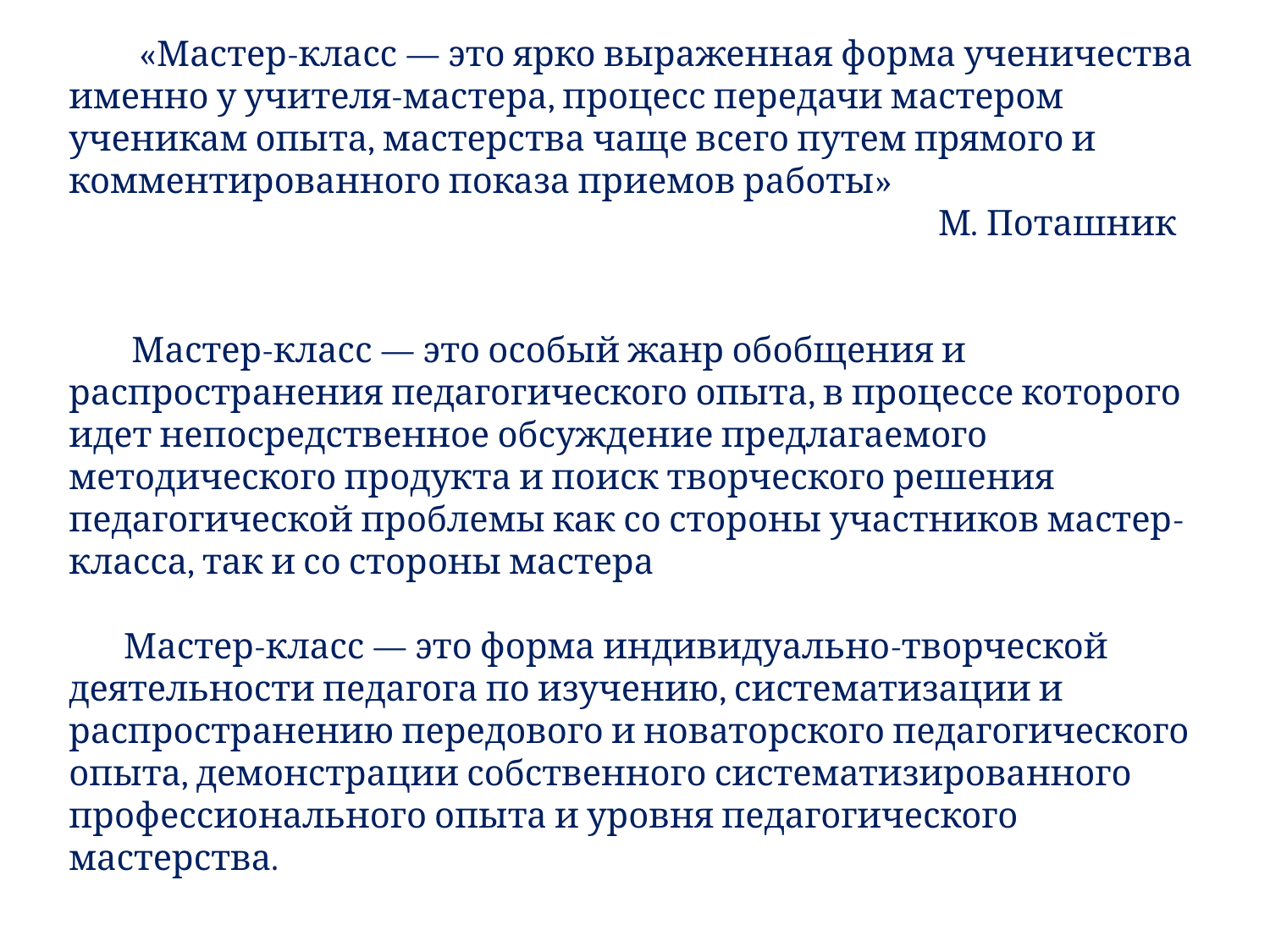

# «Мастер-класс — это ярко выраженная форма ученичества именно у учителя-мастера, процесс передачи мастером ученикам опыта, мастерства чаще всего путем прямого и комментированного показа приемов работы» М. Поташник Мастер-класс — это особый жанр обобщения и распространения педагогического опыта, в процессе которого идет непосредственное обсуждение предлагаемого методического продукта и поиск творческого решения педагогической проблемы как со стороны участников мастер-класса, так и со стороны мастера Мастер-класс — это форма индивидуально-творческой деятельности педагога по изучению, систематизации и распространению передового и новаторского педагогического опыта, демонстрации собственного систематизированного профессионального опыта и уровня педагогического мастерства.